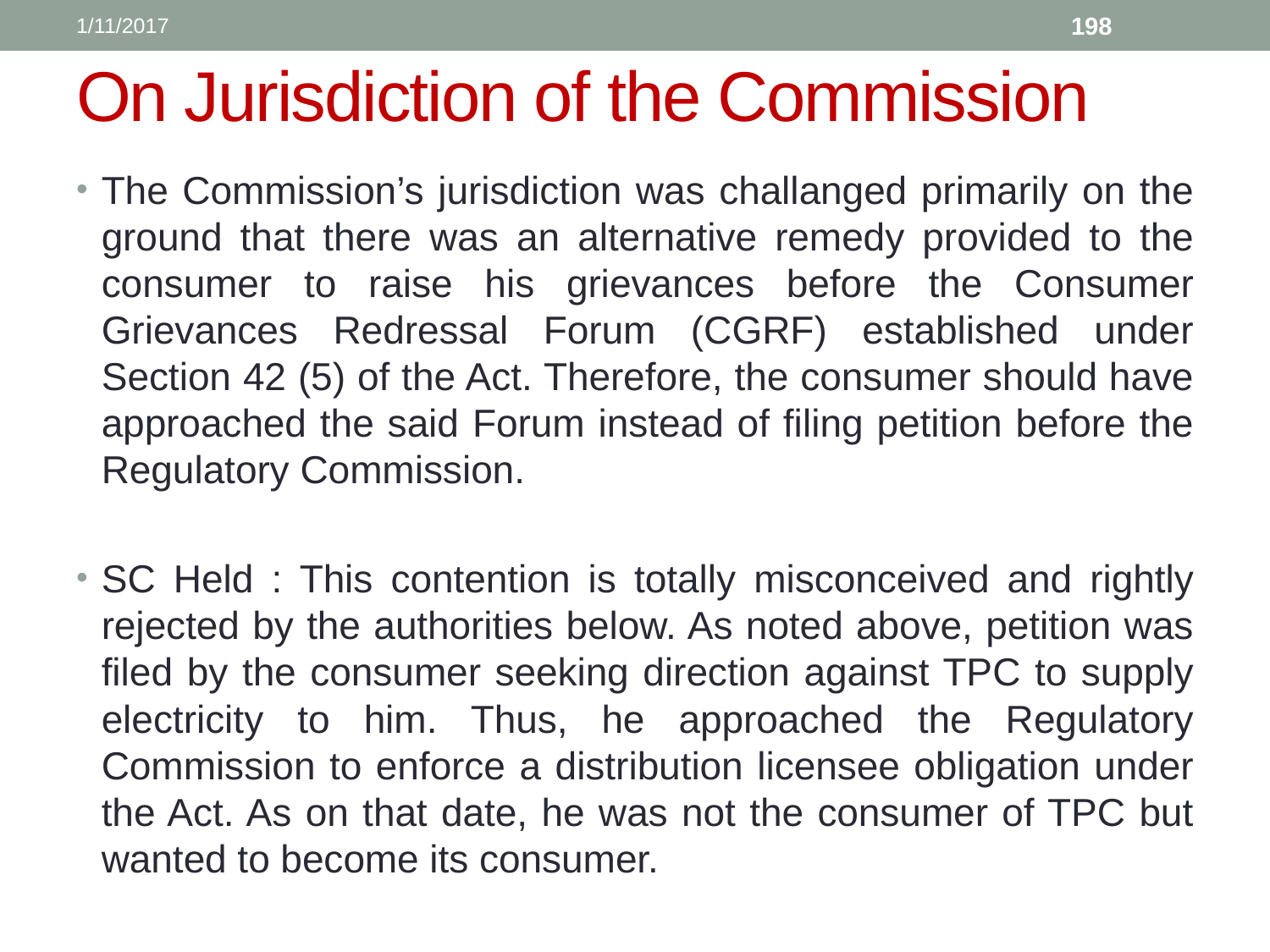

1/11/2017
198
# On Jurisdiction of the Commission
The Commission’s jurisdiction was challanged primarily on the ground that there was an alternative remedy provided to the consumer to raise his grievances before the Consumer Grievances Redressal Forum (CGRF) established under Section 42 (5) of the Act. Therefore, the consumer should have approached the said Forum instead of filing petition before the Regulatory Commission.

SC Held : This contention is totally misconceived and rightly rejected by the authorities below. As noted above, petition was filed by the consumer seeking direction against TPC to supply electricity to him. Thus, he approached the Regulatory Commission to enforce a distribution licensee obligation under the Act. As on that date, he was not the consumer of TPC but wanted to become its consumer.